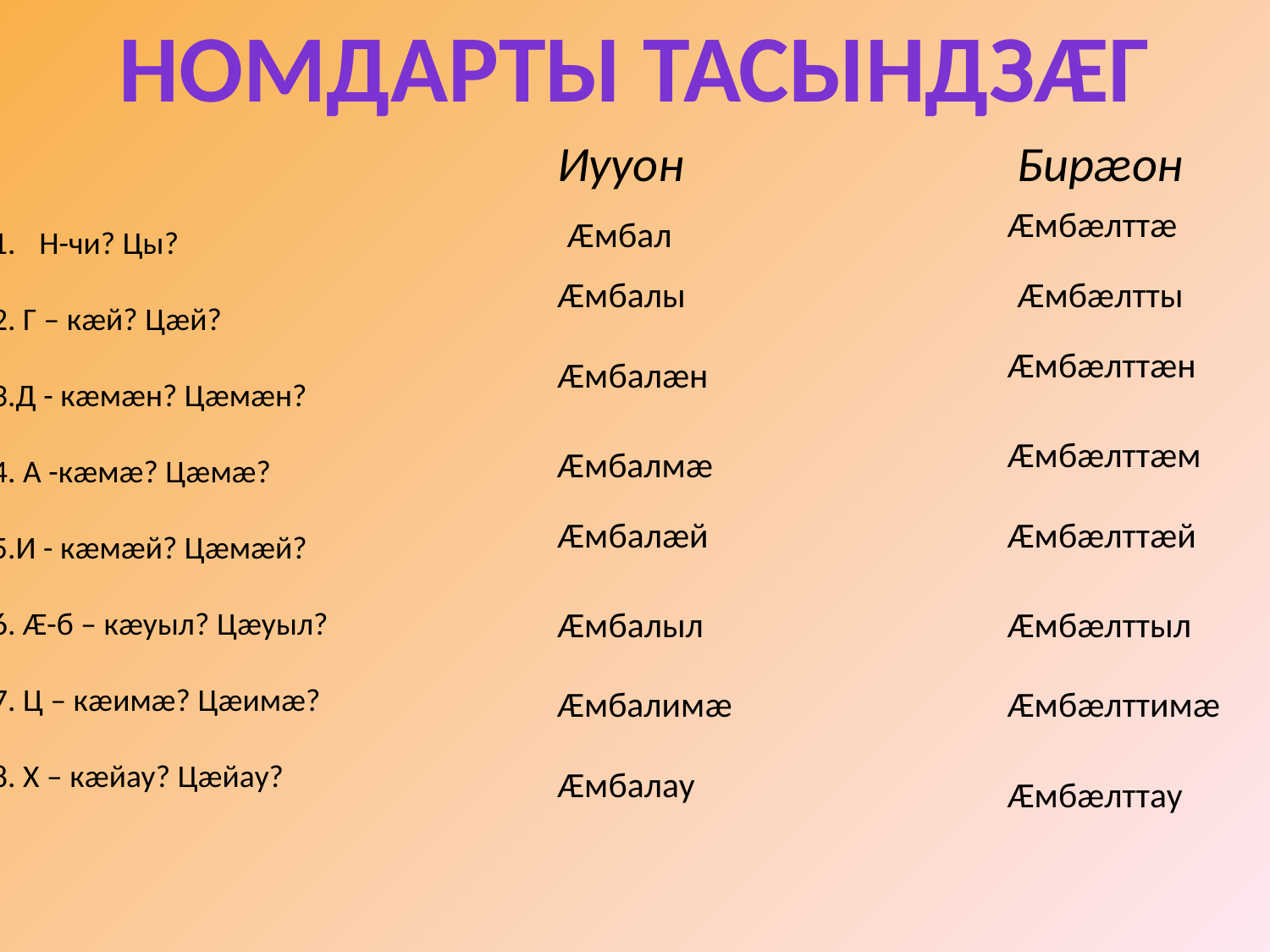

НОМДАРТЫ ТАСЫНДЗÆГ
Иууон
Бирæон
Æмбæлттæ
Æмбал
Н-чи? Цы?

2. Г – кæй? Цæй?

3.Д - кæмæн? Цæмæн?

4. А -кæмæ? Цæмæ?

5.И - кæмæй? Цæмæй?

6. Æ-б – кæуыл? Цæуыл?

7. Ц – кæимæ? Цæимæ?

8. Х – кæйау? Цæйау?
Æмбалы
Æмбæлтты
Æмбæлттæн
Æмбалæн
Æмбæлттæм
Æмбалмæ
Æмбалæй
Æмбæлттæй
Æмбалыл
Æмбæлттыл
Æмбалимæ
Æмбæлттимæ
Æмбалау
Æмбæлттау